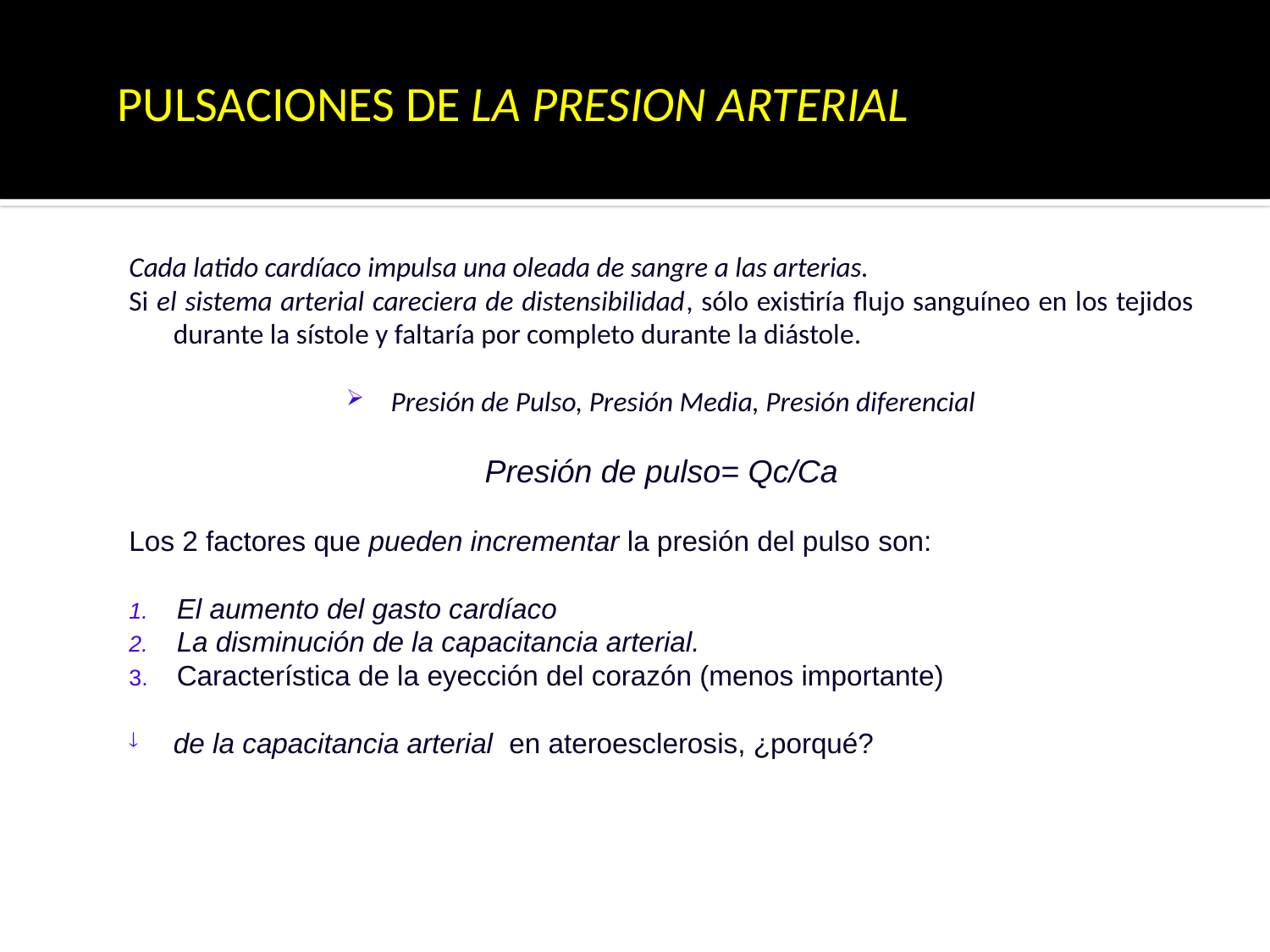

PULSACIONES DE LA PRESION ARTERIAL
Cada latido cardíaco impulsa una oleada de sangre a las arterias.
Si el sistema arterial careciera de distensibilidad, sólo existiría flujo sanguíneo en los tejidos durante la sístole y faltaría por completo durante la diástole.

Presión de Pulso, Presión Media, Presión diferencial

Presión de pulso= Qc/Ca

Los 2 factores que pueden incrementar la presión del pulso son:

El aumento del gasto cardíaco
La disminución de la capacitancia arterial.
Característica de la eyección del corazón (menos importante)

de la capacitancia arterial  en ateroesclerosis, ¿porqué?